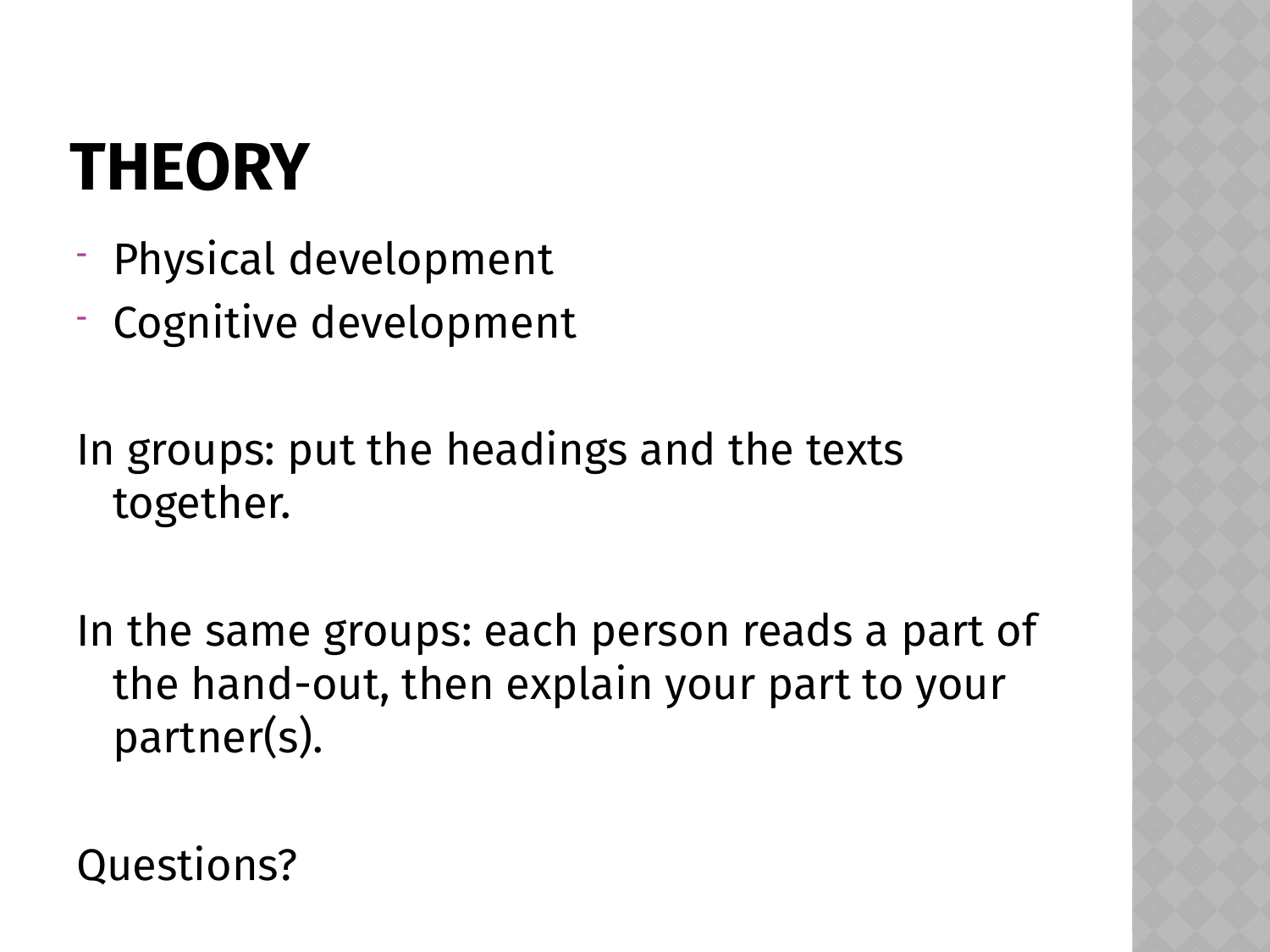

# Theory
Physical development
Cognitive development

In groups: put the headings and the texts together.

In the same groups: each person reads a part of the hand-out, then explain your part to your partner(s).

Questions?